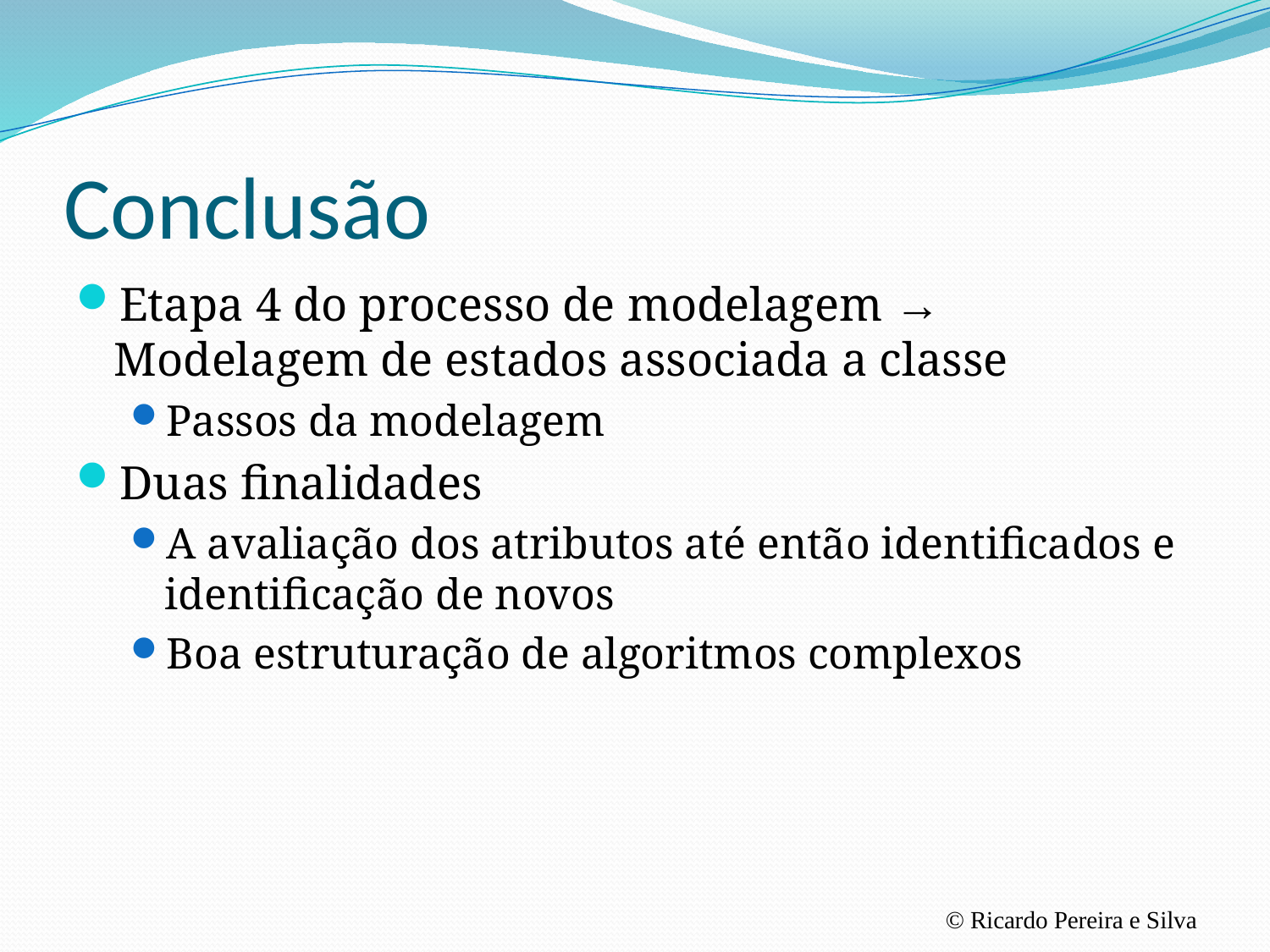

# Conclusão
Etapa 4 do processo de modelagem → Modelagem de estados associada a classe
Passos da modelagem
Duas finalidades
A avaliação dos atributos até então identificados e identificação de novos
Boa estruturação de algoritmos complexos
© Ricardo Pereira e Silva